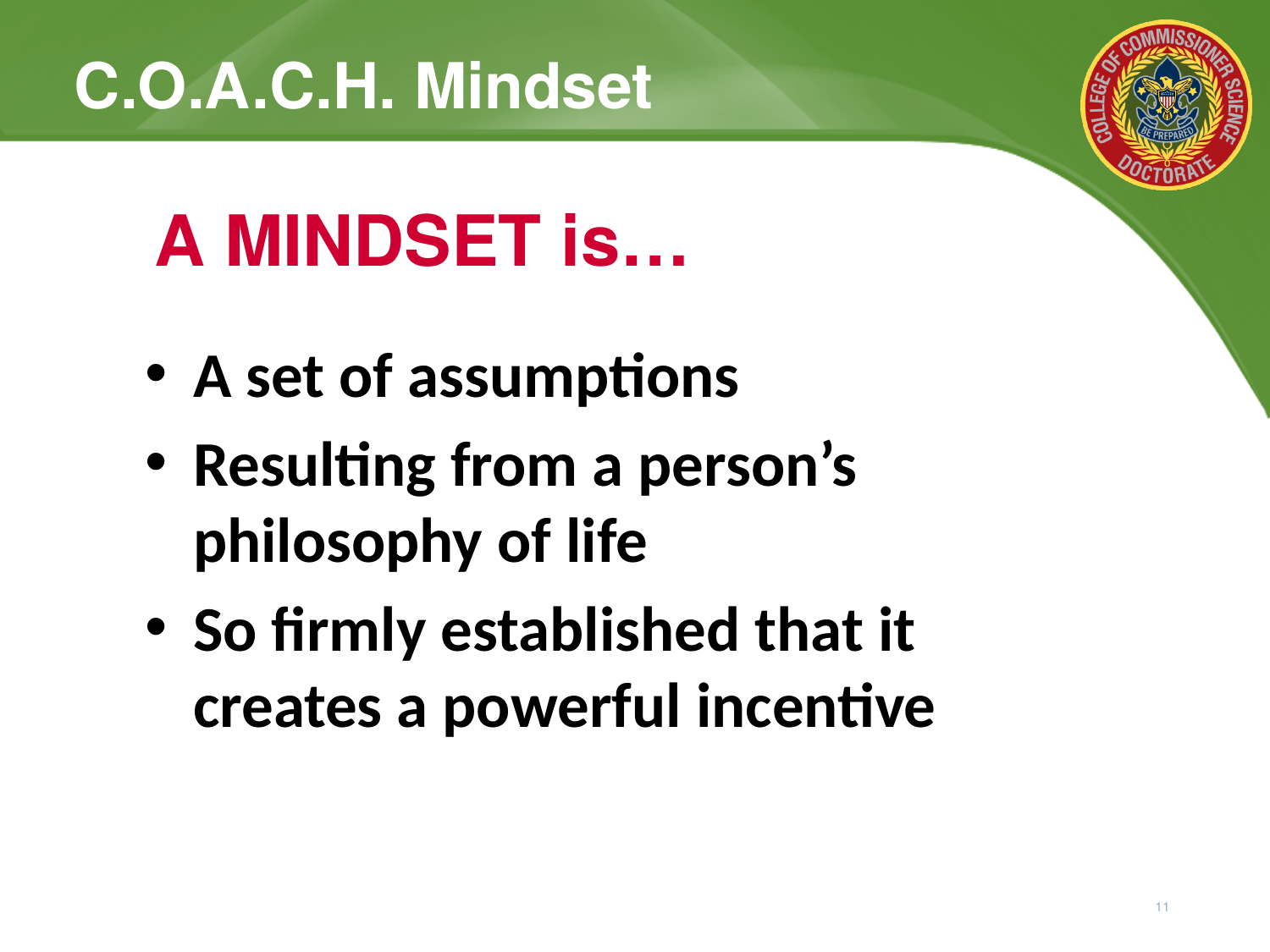

C.O.A.C.H. Mindset
A MINDSET is…
A set of assumptions
Resulting from a person’s philosophy of life
So firmly established that it creates a powerful incentive
11